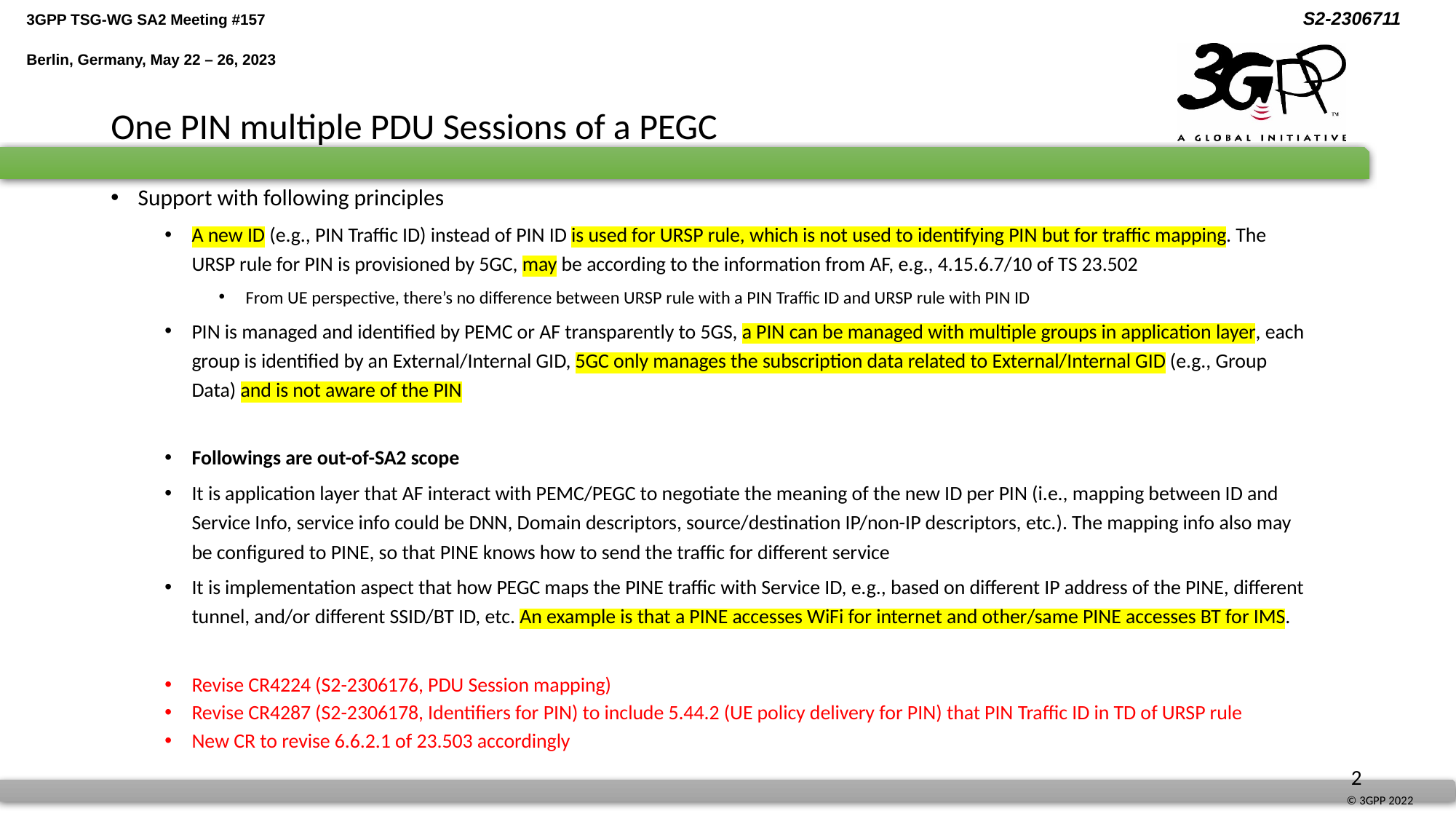

# One PIN multiple PDU Sessions of a PEGC
Support with following principles
A new ID (e.g., PIN Traffic ID) instead of PIN ID is used for URSP rule, which is not used to identifying PIN but for traffic mapping. The URSP rule for PIN is provisioned by 5GC, may be according to the information from AF, e.g., 4.15.6.7/10 of TS 23.502
From UE perspective, there’s no difference between URSP rule with a PIN Traffic ID and URSP rule with PIN ID
PIN is managed and identified by PEMC or AF transparently to 5GS, a PIN can be managed with multiple groups in application layer, each group is identified by an External/Internal GID, 5GC only manages the subscription data related to External/Internal GID (e.g., Group Data) and is not aware of the PIN

Followings are out-of-SA2 scope
It is application layer that AF interact with PEMC/PEGC to negotiate the meaning of the new ID per PIN (i.e., mapping between ID and Service Info, service info could be DNN, Domain descriptors, source/destination IP/non-IP descriptors, etc.). The mapping info also may be configured to PINE, so that PINE knows how to send the traffic for different service
It is implementation aspect that how PEGC maps the PINE traffic with Service ID, e.g., based on different IP address of the PINE, different tunnel, and/or different SSID/BT ID, etc. An example is that a PINE accesses WiFi for internet and other/same PINE accesses BT for IMS.

Revise CR4224 (S2-2306176, PDU Session mapping)
Revise CR4287 (S2-2306178, Identifiers for PIN) to include 5.44.2 (UE policy delivery for PIN) that PIN Traffic ID in TD of URSP rule
New CR to revise 6.6.2.1 of 23.503 accordingly